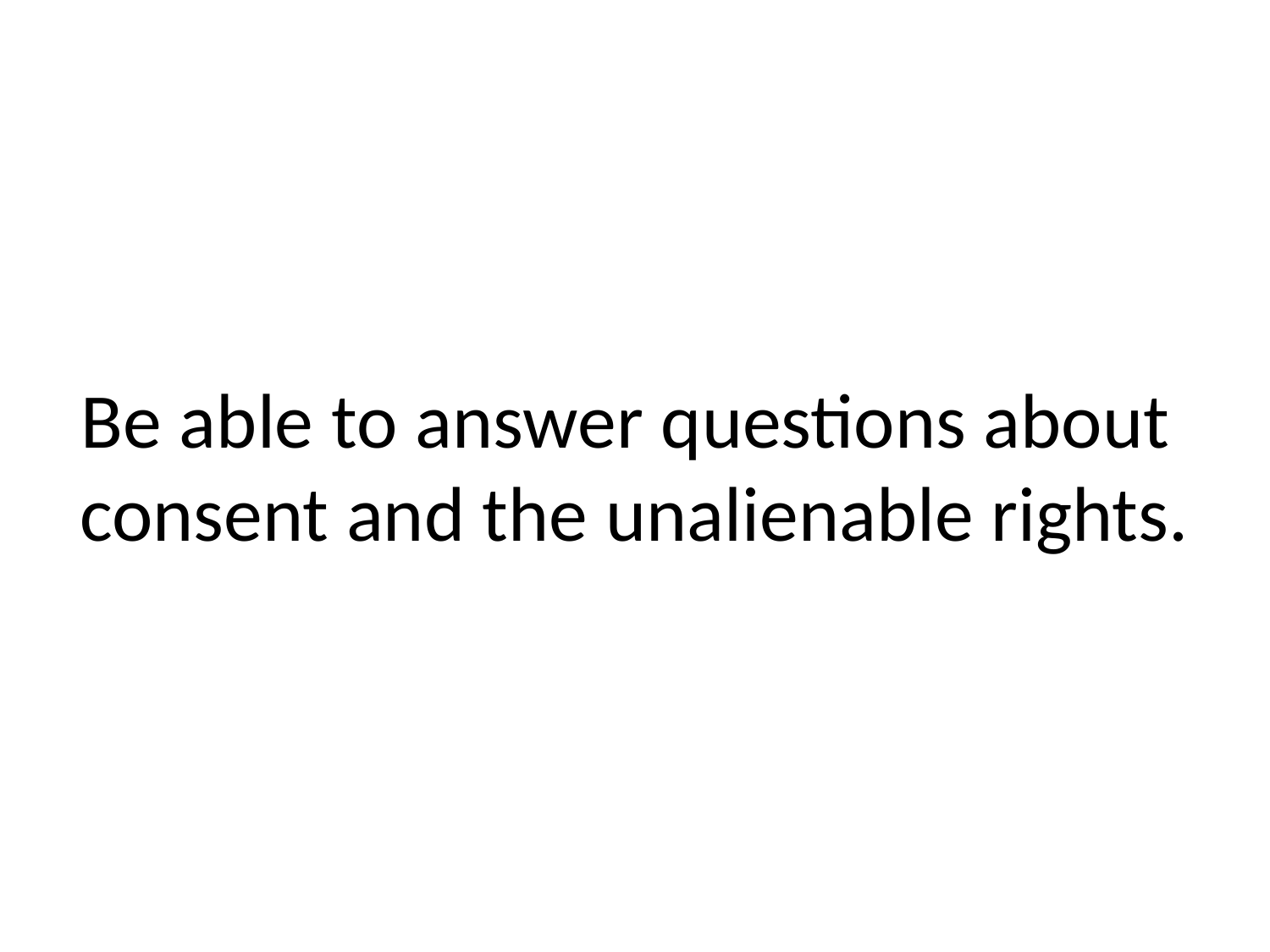

# Be able to answer questions about consent and the unalienable rights.